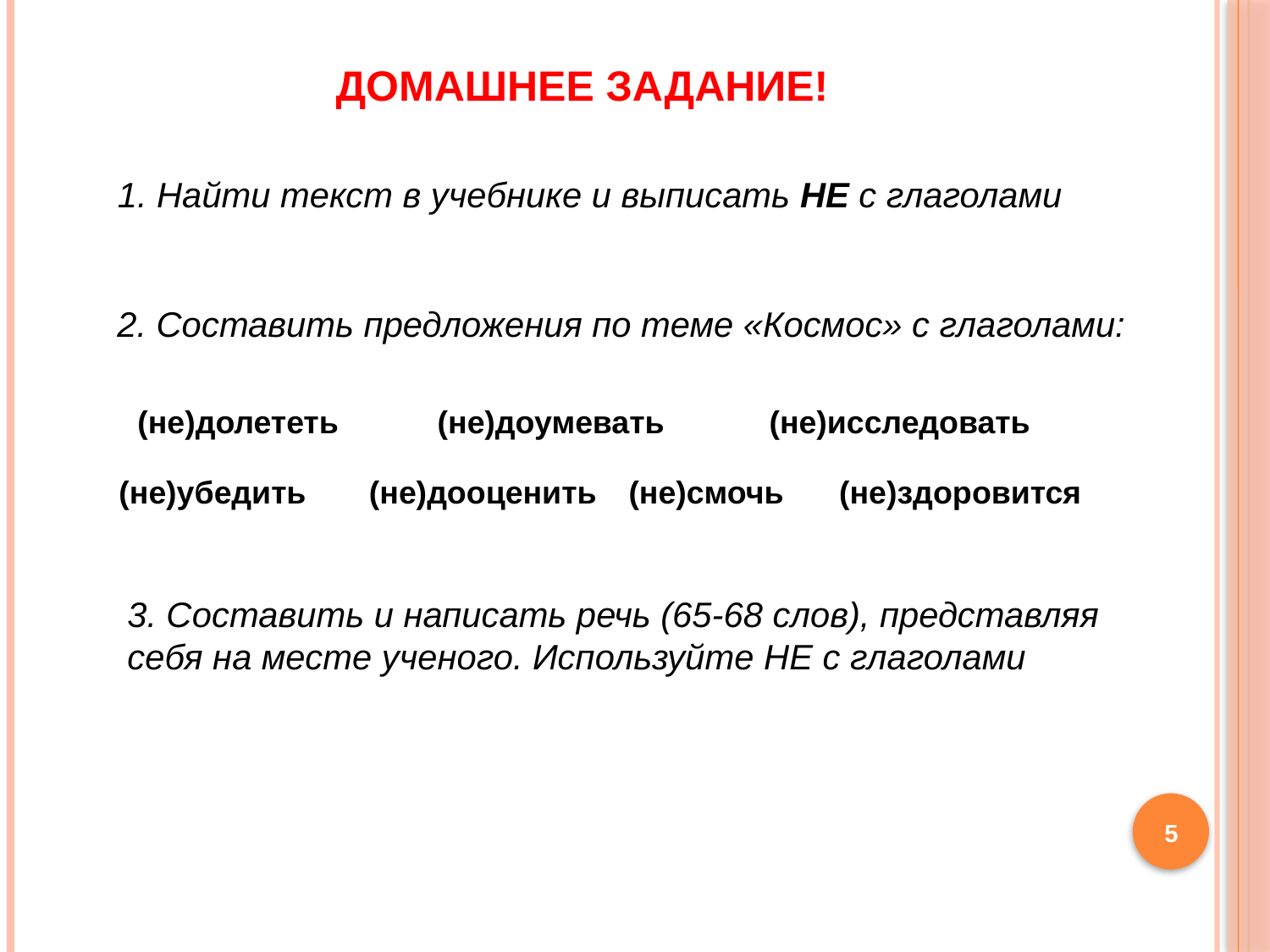

# Домашнее задание!
1. Найти текст в учебнике и выписать НЕ с глаголами
 2. Составить предложения по теме «Космос» с глаголами:
(не)долететь
(не)доумевать
(не)исследовать
(не)убедить
(не)дооценить
(не)смочь
(не)здоровится
3. Составить и написать речь (65-68 слов), представляя себя на месте ученого. Используйте НЕ с глаголами
5